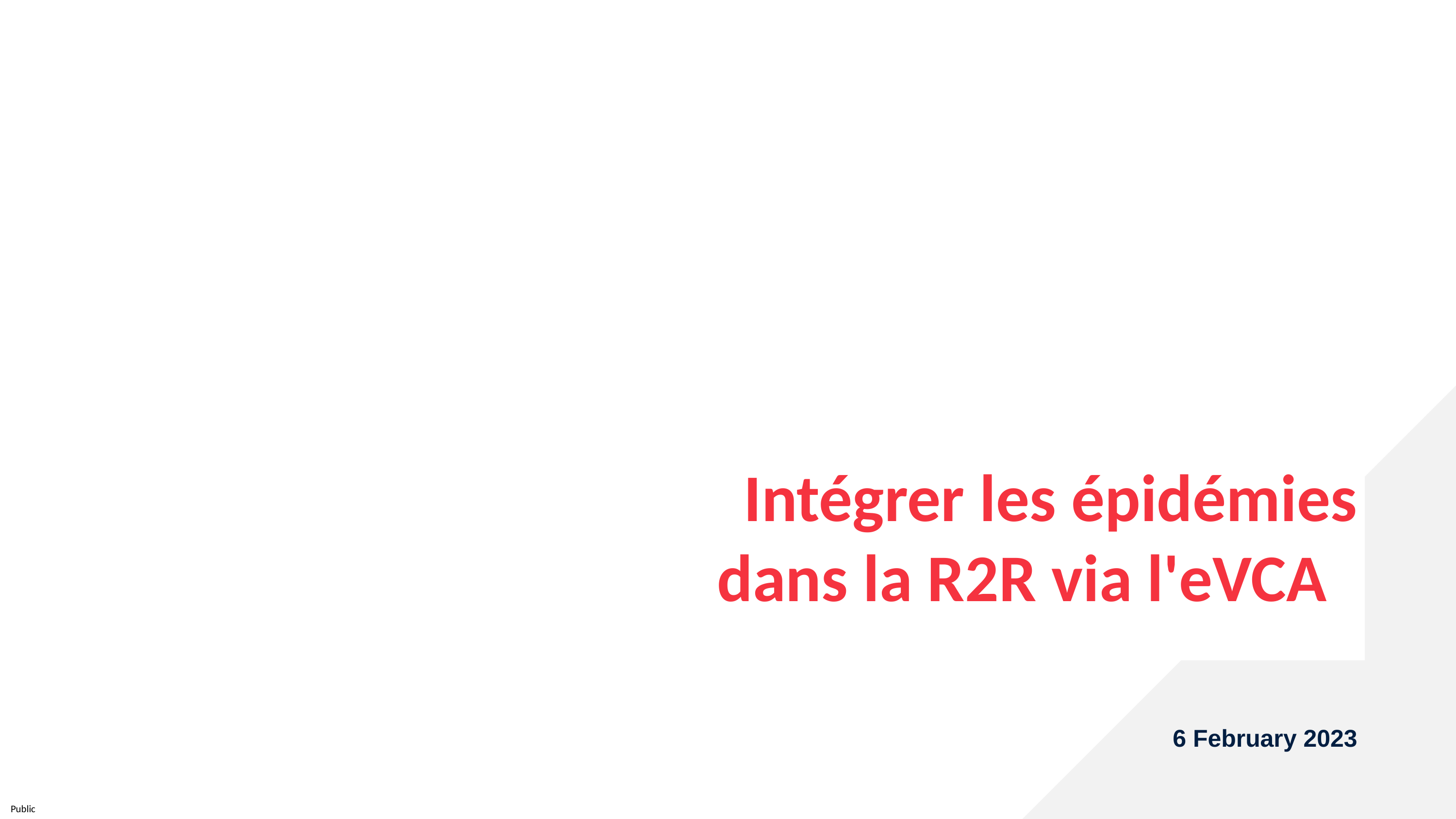

# Intégrer les épidémies dans la R2R via l'eVCA